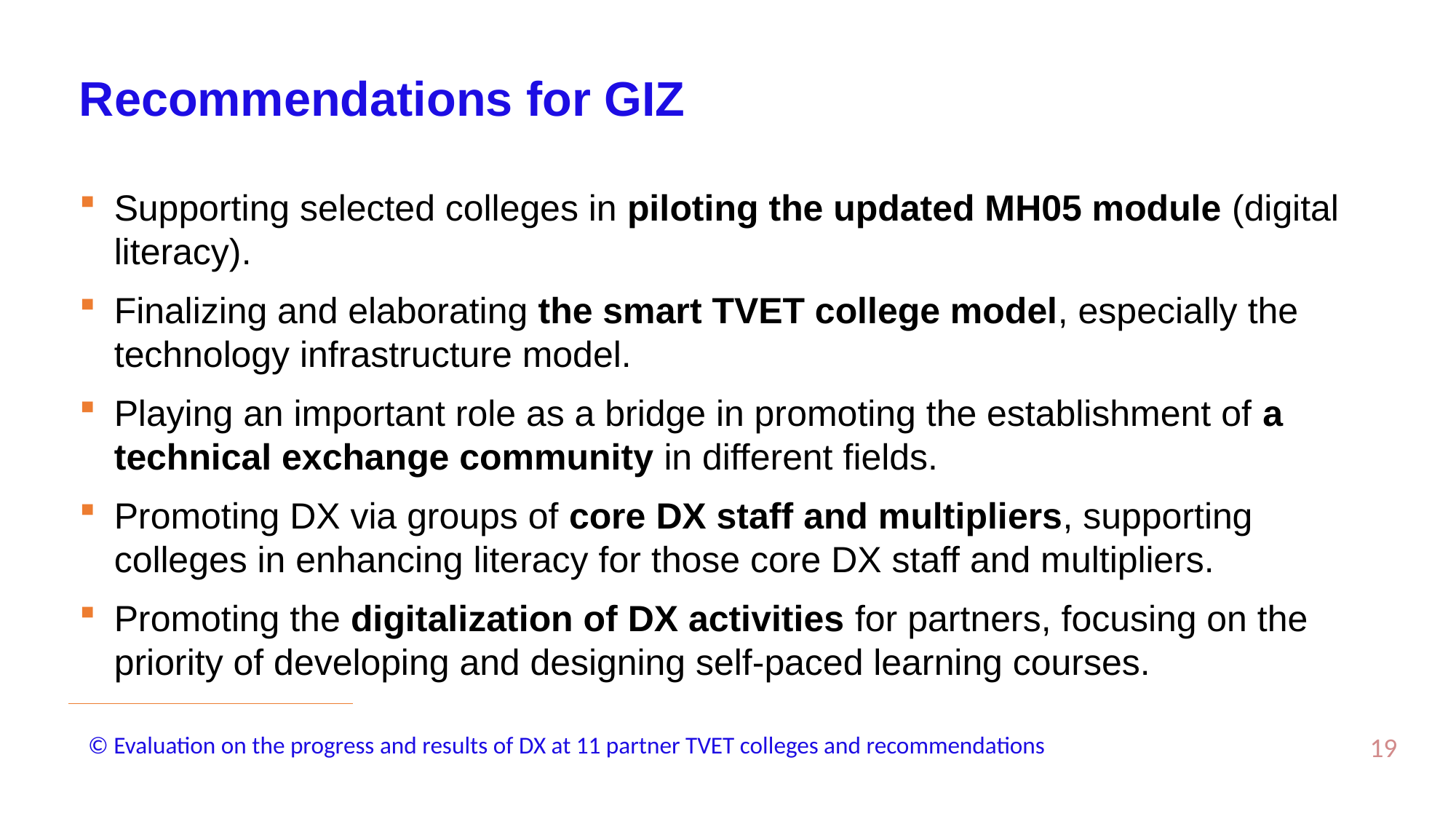

# Recommendations for GIZ
Supporting selected colleges in piloting the updated MH05 module (digital literacy).
Finalizing and elaborating the smart TVET college model, especially the technology infrastructure model.
Playing an important role as a bridge in promoting the establishment of a technical exchange community in different fields.
Promoting DX via groups of core DX staff and multipliers, supporting colleges in enhancing literacy for those core DX staff and multipliers.
Promoting the digitalization of DX activities for partners, focusing on the priority of developing and designing self-paced learning courses.
19